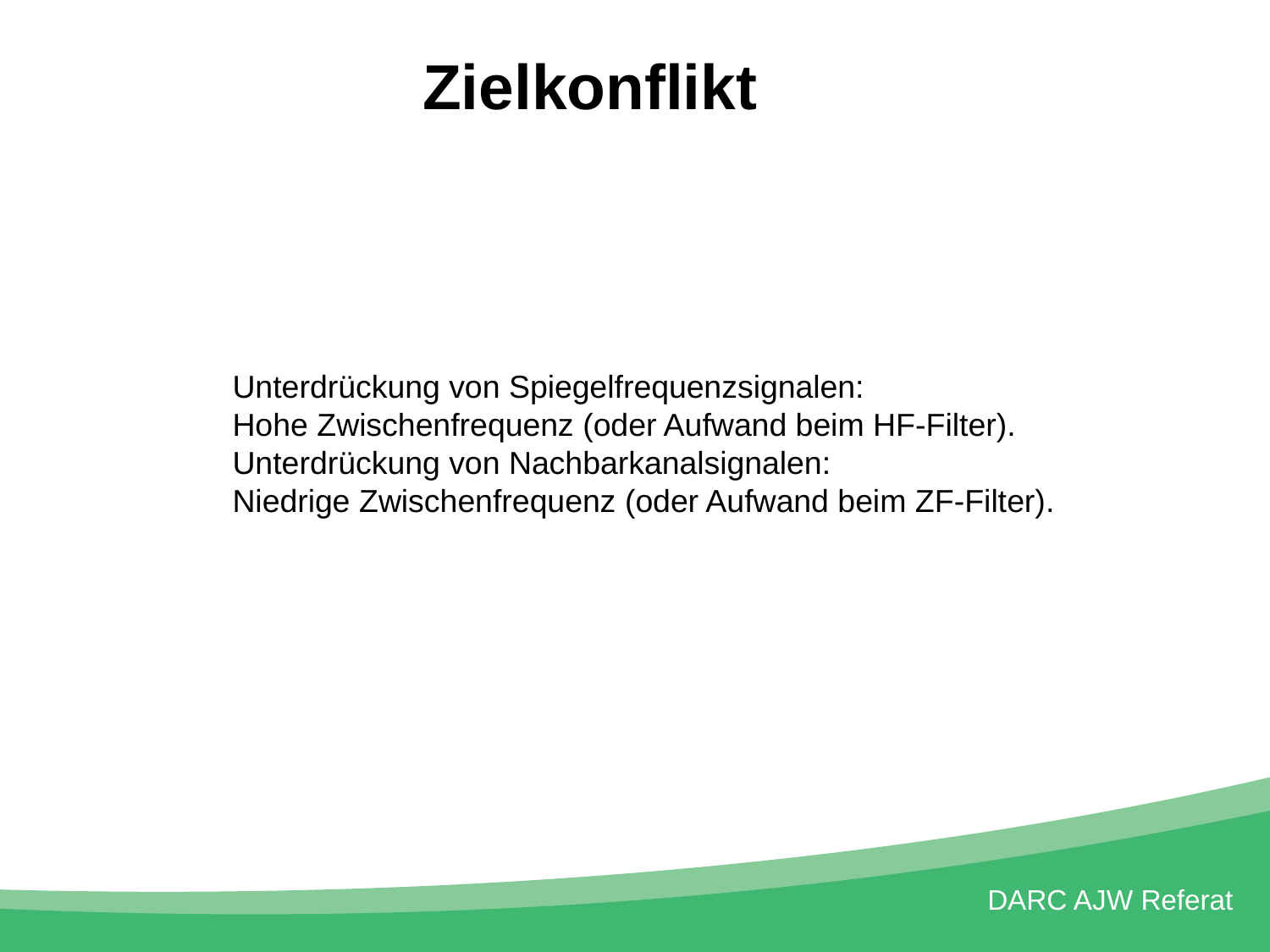

Zielkonflikt
Unterdrückung von Spiegelfrequenzsignalen:
Hohe Zwischenfrequenz (oder Aufwand beim HF-Filter).
Unterdrückung von Nachbarkanalsignalen:
Niedrige Zwischenfrequenz (oder Aufwand beim ZF-Filter).